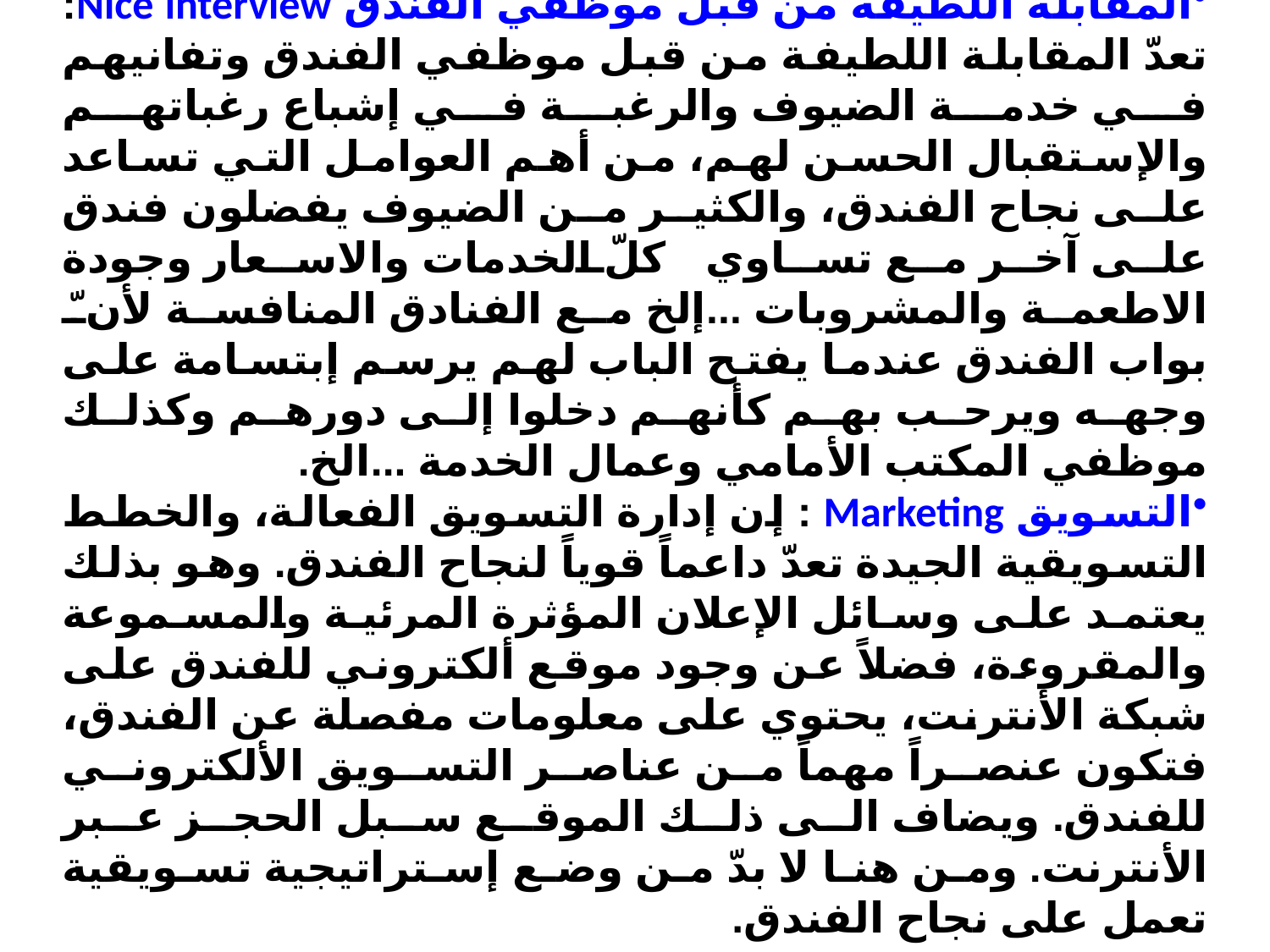

المقابلة اللطيفة من قبل موظفي الفندق Nice interview: تعدّ المقابلة اللطيفة من قبل موظفي الفندق وتفانيهم في خدمة الضيوف والرغبة في إشباع رغباتهم والإستقبال الحسن لهم، من أهم العوامل التي تساعد على نجاح الفندق، والكثير من الضيوف يفضلون فندق على آخر مع تساوي كلّ الخدمات والاسعار وجودة الاطعمة والمشروبات ...إلخ مع الفنادق المنافسة لأنّ بواب الفندق عندما يفتح الباب لهم يرسم إبتسامة على وجهه ويرحب بهم كأنهم دخلوا إلى دورهم وكذلك موظفي المكتب الأمامي وعمال الخدمة ...الخ.
التسويق Marketing : إن إدارة التسويق الفعالة، والخطط التسويقية الجيدة تعدّ داعماً قوياً لنجاح الفندق. وهو بذلك يعتمد على وسائل الإعلان المؤثرة المرئية والمسموعة والمقروءة، فضلاً عن وجود موقع ألكتروني للفندق على شبكة الأنترنت، يحتوي على معلومات مفصلة عن الفندق، فتكون عنصراً مهماً من عناصر التسويق الألكتروني للفندق. ويضاف الى ذلك الموقع سبل الحجز عبر الأنترنت. ومن هنا لا بدّ من وضع إستراتيجية تسويقية تعمل على نجاح الفندق.